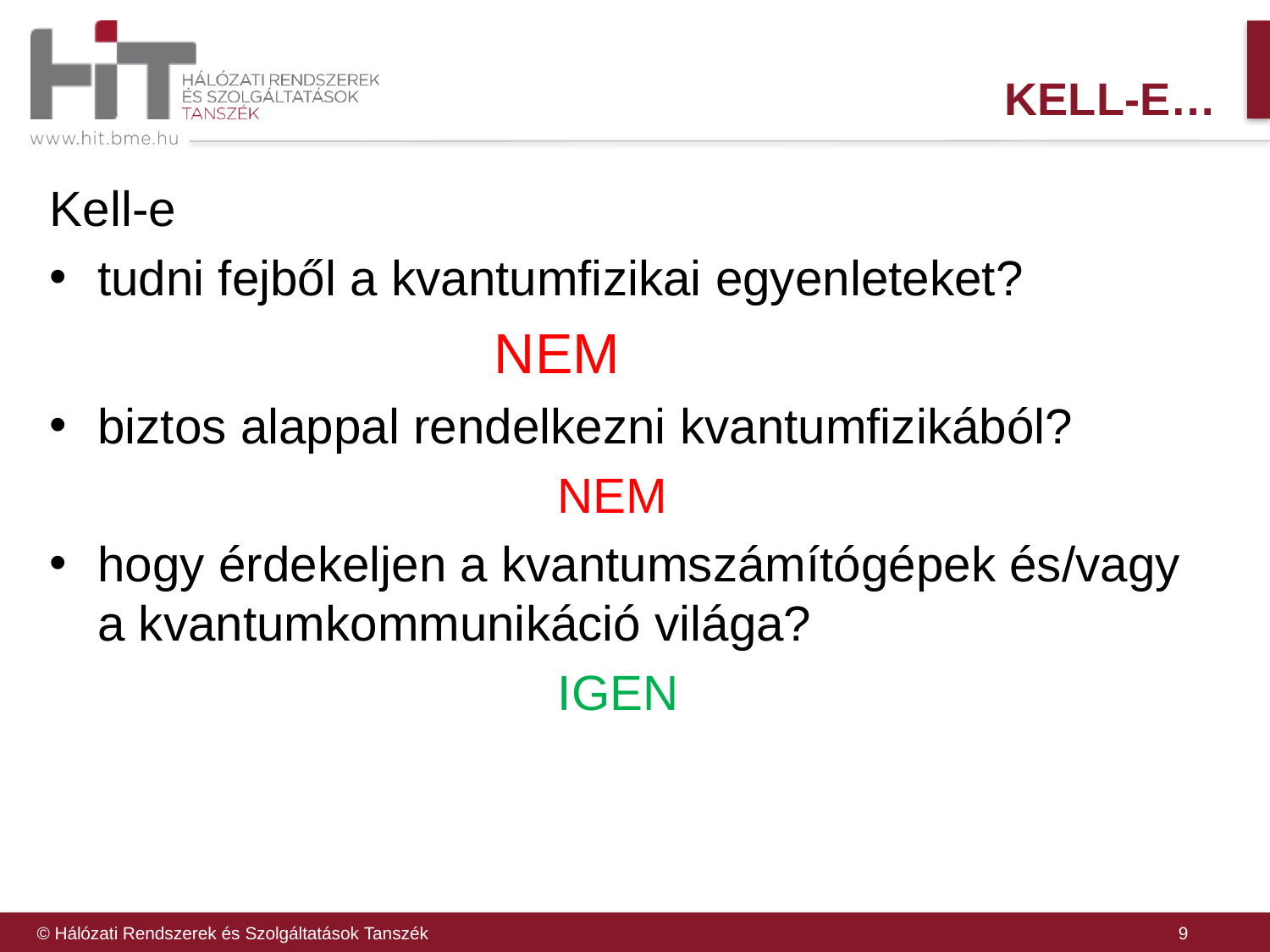

# Kell-e…
Kell-e
tudni fejből a kvantumfizikai egyenleteket?
			NEM
biztos alappal rendelkezni kvantumfizikából?
				NEM
hogy érdekeljen a kvantumszámítógépek és/vagy a kvantumkommunikáció világa?
				IGEN